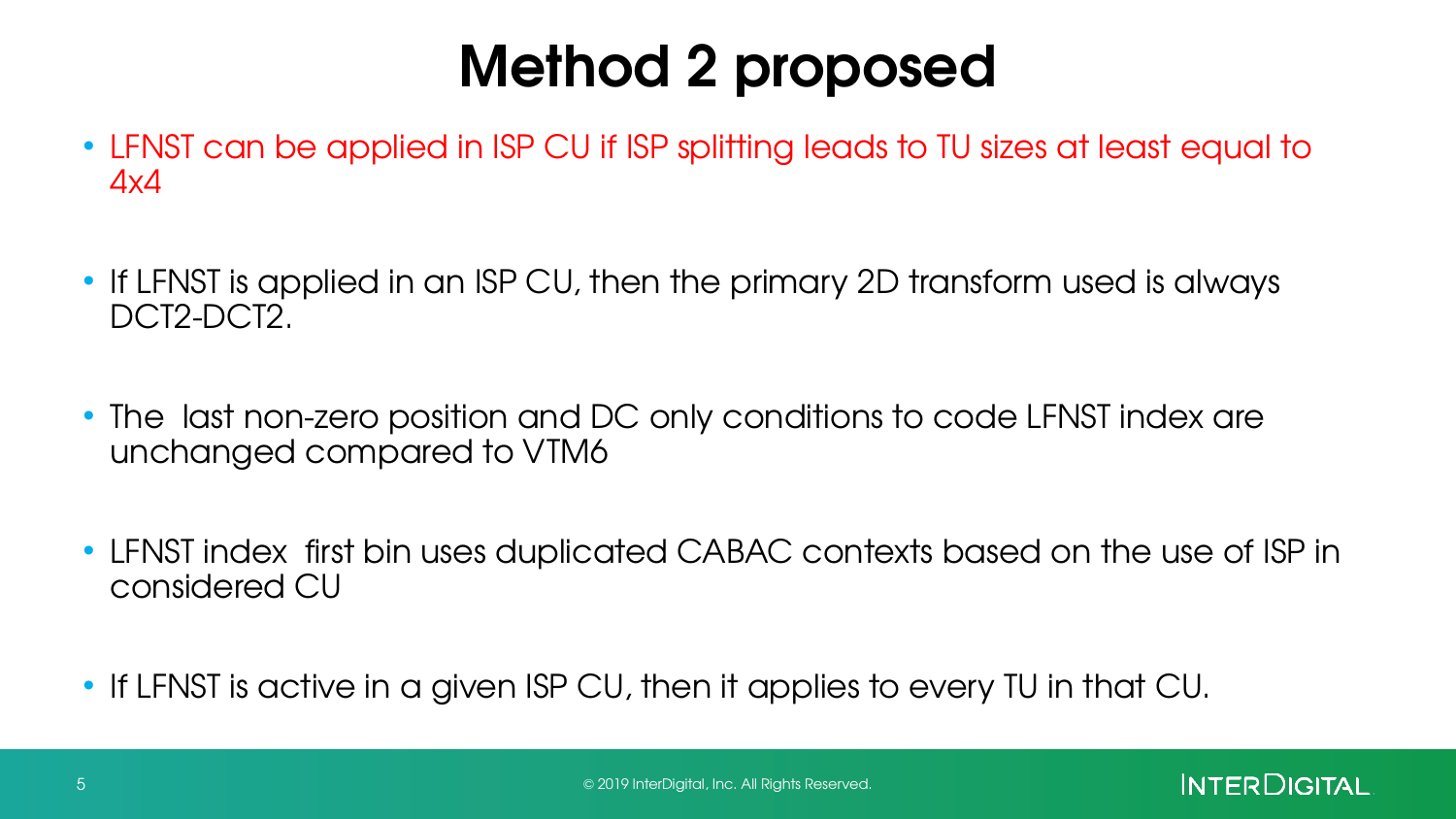

# Method 2 proposed
LFNST can be applied in ISP CU if ISP splitting leads to TU sizes at least equal to 4x4

If LFNST is applied in an ISP CU, then the primary 2D transform used is always DCT2-DCT2.

The  last non-zero position and DC only conditions to code LFNST index are unchanged compared to VTM6

LFNST index  first bin uses duplicated CABAC contexts based on the use of ISP in considered CU

If LFNST is active in a given ISP CU, then it applies to every TU in that CU.
5
© 2019 InterDigital, Inc. All Rights Reserved.